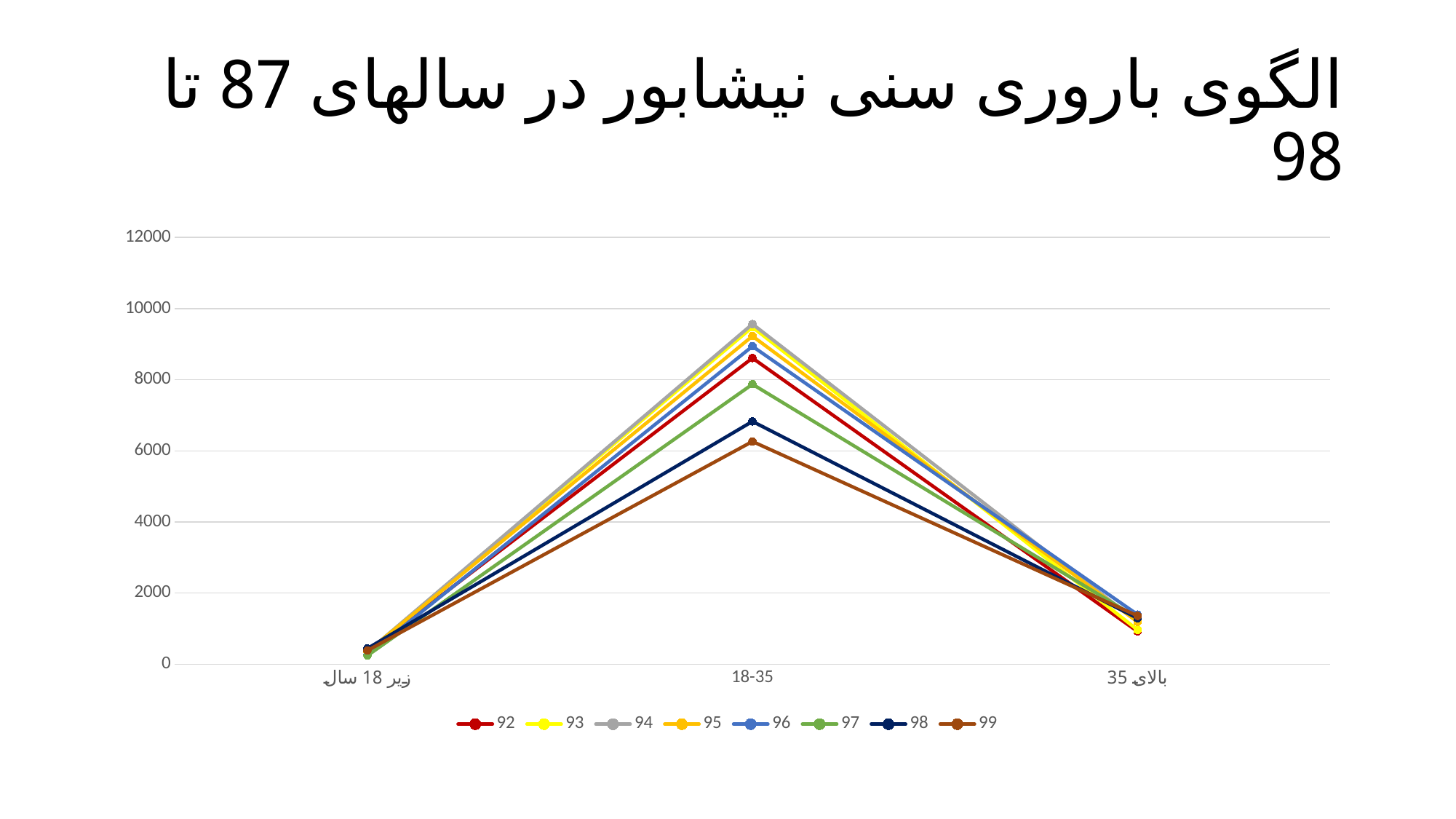

# الگوی باروری سنی نیشابور در سالهای 87 تا 98

### Chart

| Category | 92 | 93 | 94 | 95 | 96 | 97 | 98 | 99 |
|---|---|---|---|---|---|---|---|---|
| زیر 18 سال | 344.0 | 345.0 | 346.0 | 353.0 | 248.0 | 242.0 | 442.0 | 385.0 |
| 18-35 | 8609.0 | 9480.0 | 9565.0 | 9226.0 | 8940.0 | 7873.0 | 6828.0 | 6263.0 |
| بالای 35 | 921.0 | 965.0 | 1190.0 | 1190.0 | 1394.0 | 1297.0 | 1291.0 | 1360.0 |